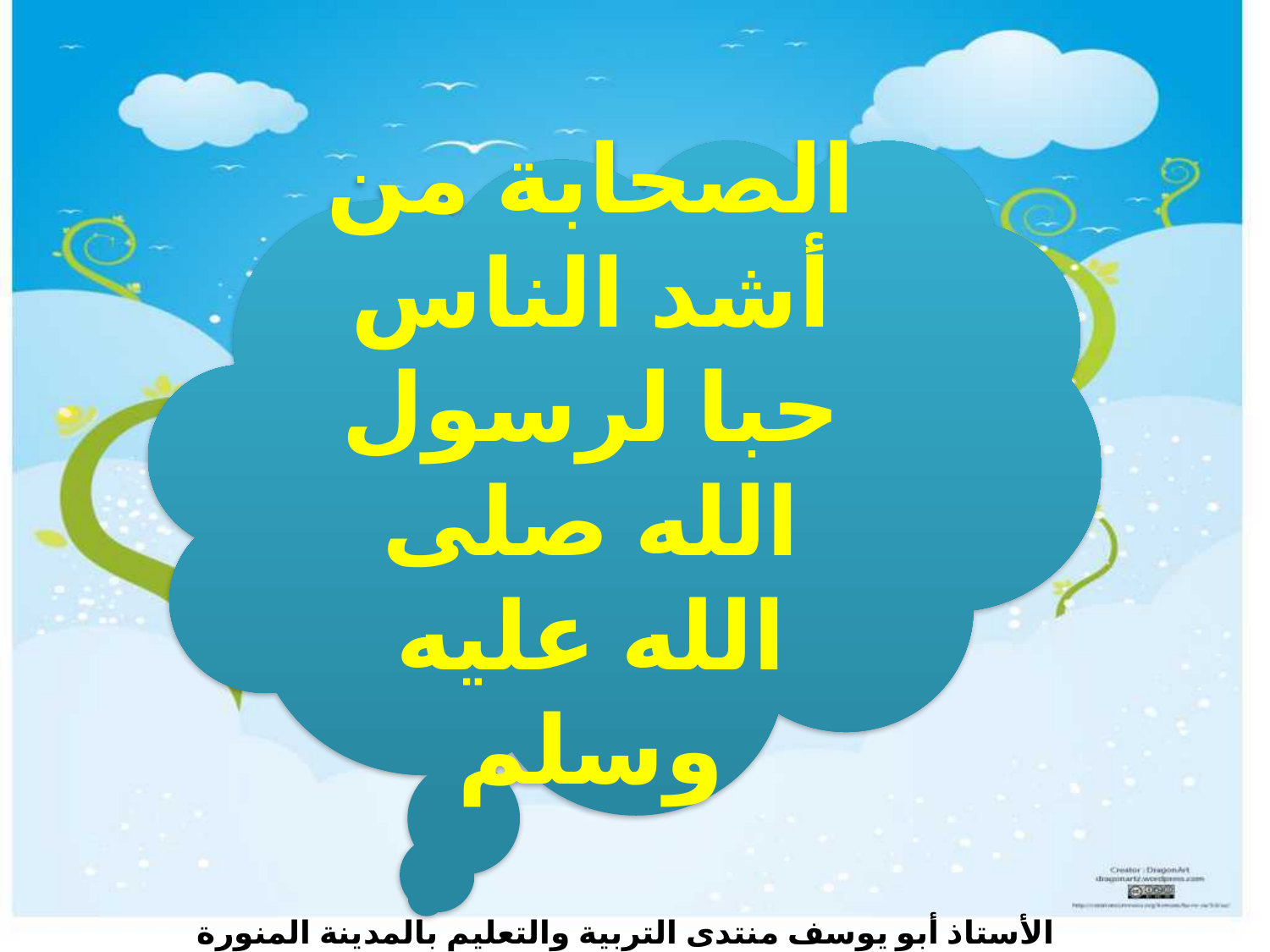

الصحابة من أشد الناس حبا لرسول الله صلى الله عليه وسلم
الأستاذ أبو يوسف منتدى التربية والتعليم بالمدينة المنورة